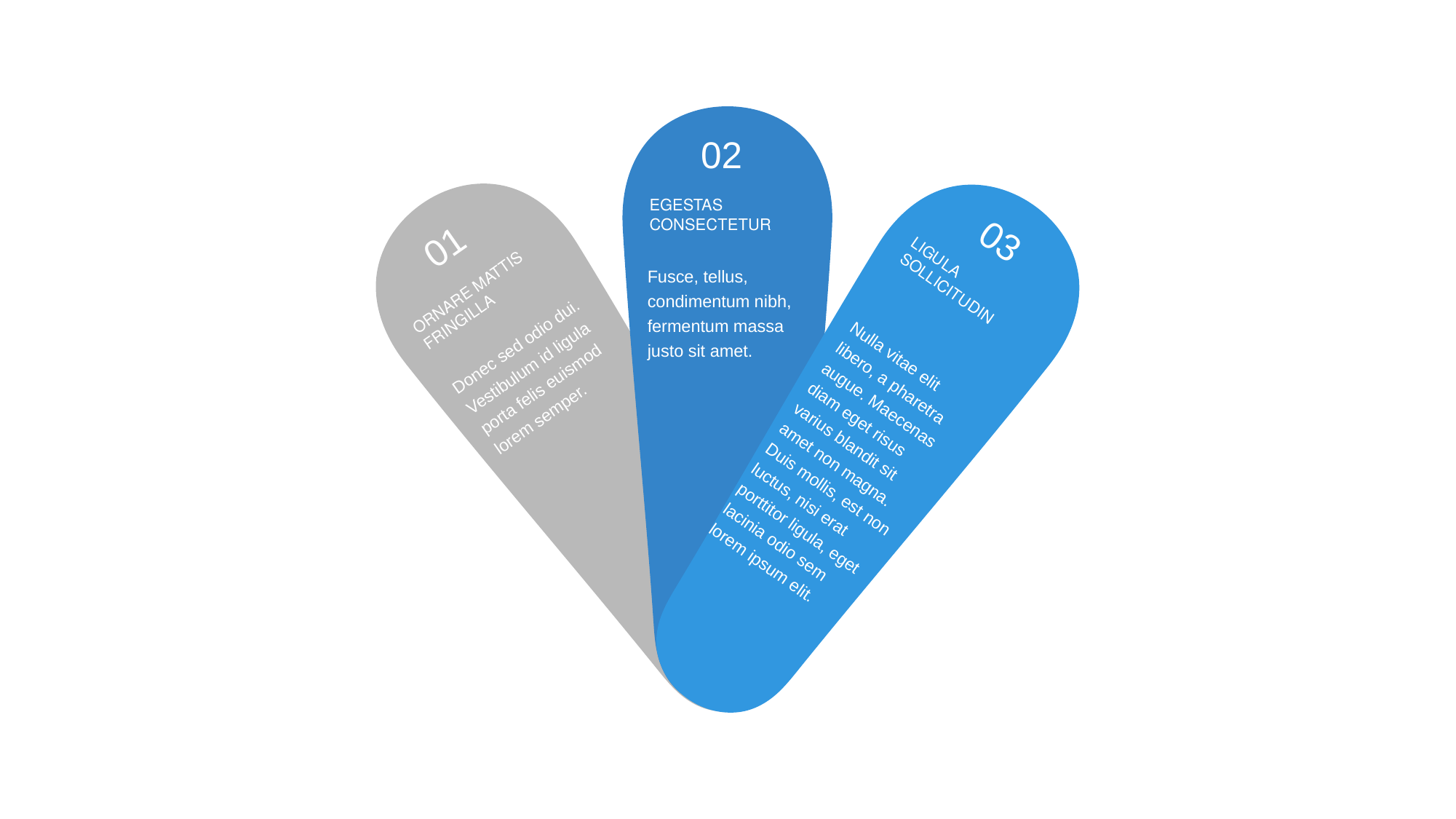

02
Egestas Consectetur
Fusce, tellus, condimentum nibh, fermentum massa justo sit amet.

01
Ornare Mattis Fringilla
Donec sed odio dui. Vestibulum id ligula porta felis euismod lorem semper.

03
Ligula Sollicitudin
Nulla vitae elit libero, a pharetra augue. Maecenas diam eget risus varius blandit sit amet non magna. Duis mollis, est non luctus, nisi erat porttitor ligula, eget lacinia odio sem lorem ipsum elit.